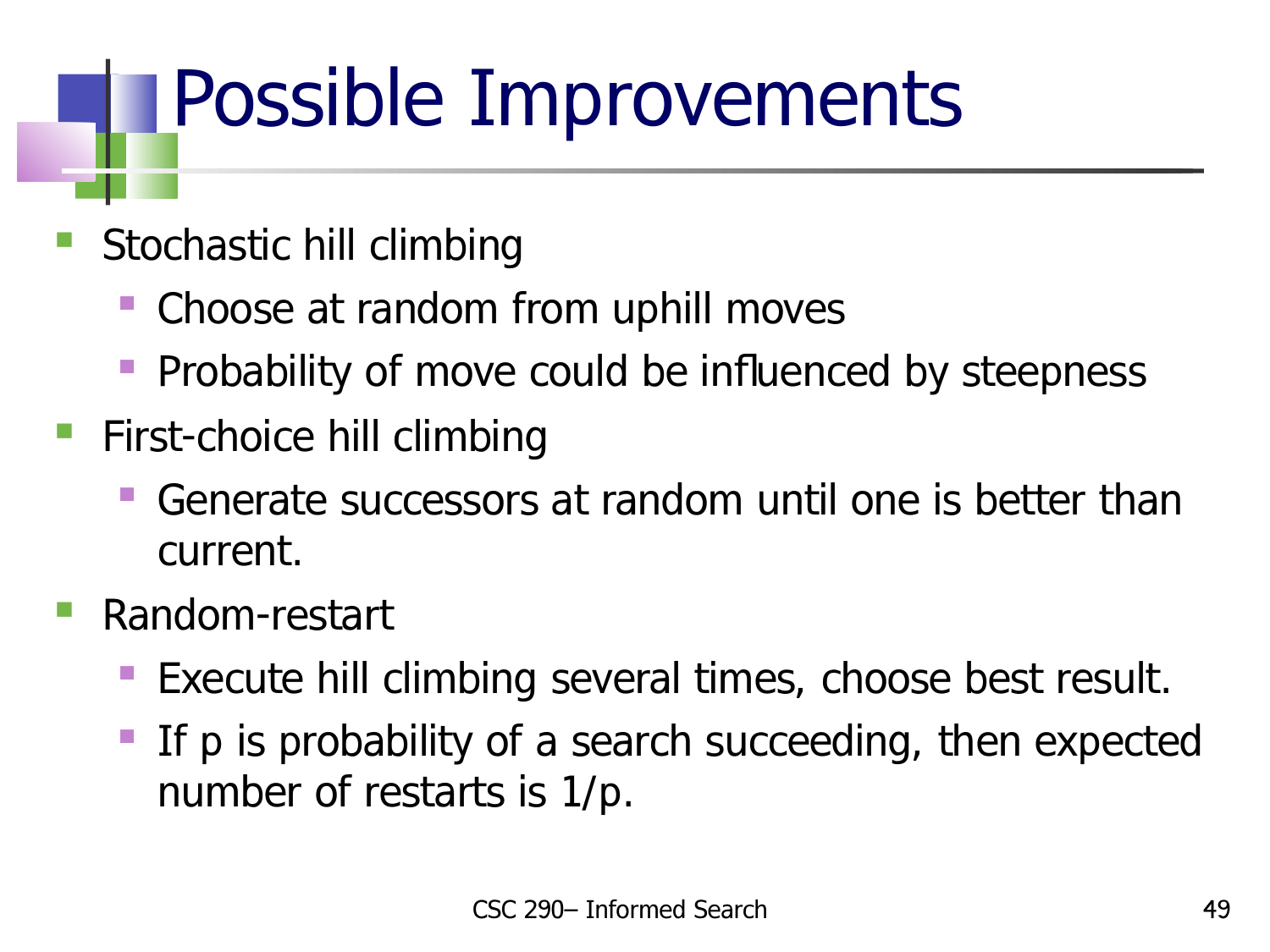

# Possible Improvements
Stochastic hill climbing
Choose at random from uphill moves
Probability of move could be influenced by steepness
First-choice hill climbing
Generate successors at random until one is better than current.
Random-restart
Execute hill climbing several times, choose best result.
If p is probability of a search succeeding, then expected number of restarts is 1/p.